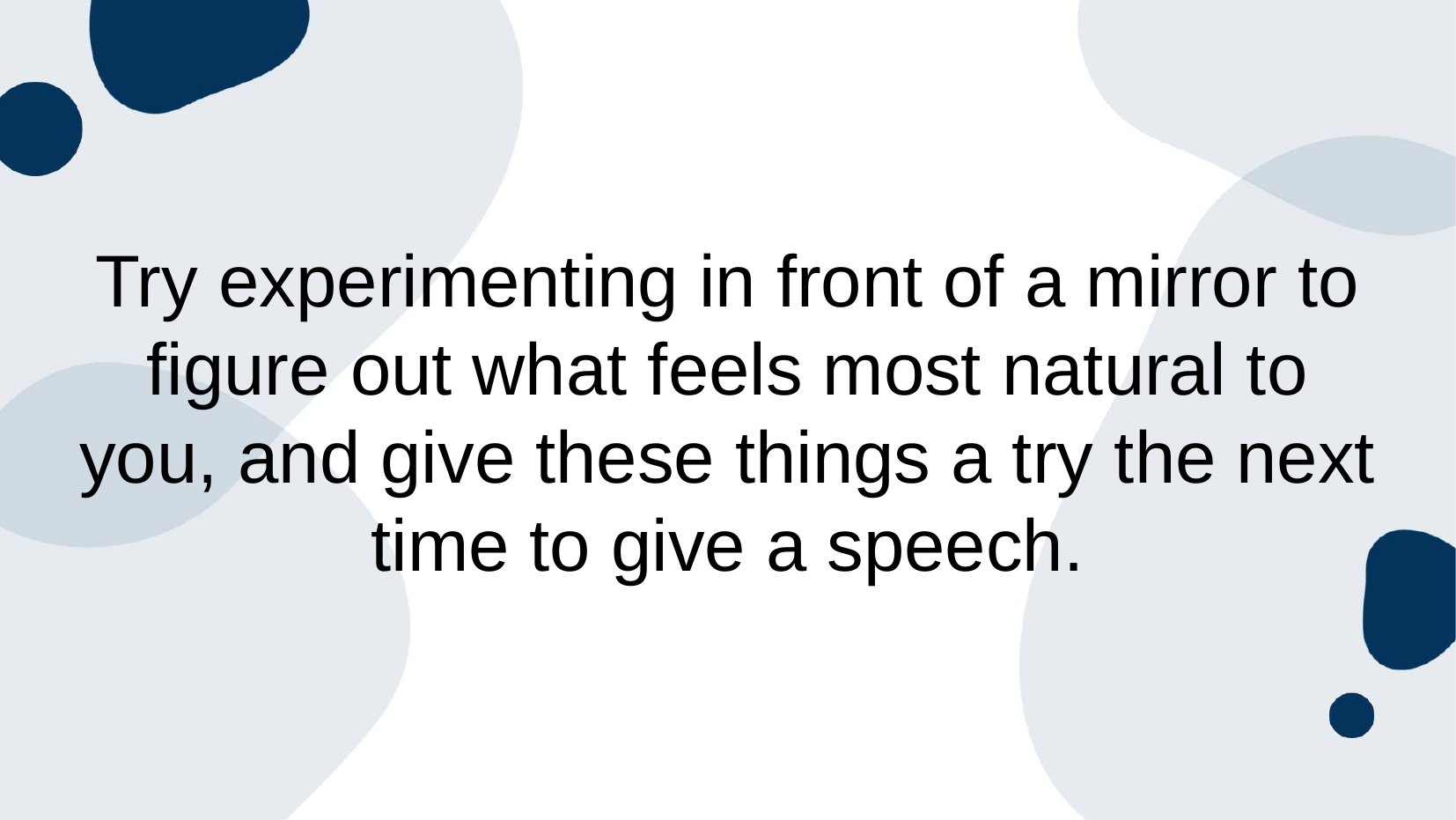

# Try experimenting in front of a mirror to figure out what feels most natural to you, and give these things a try the next time to give a speech.